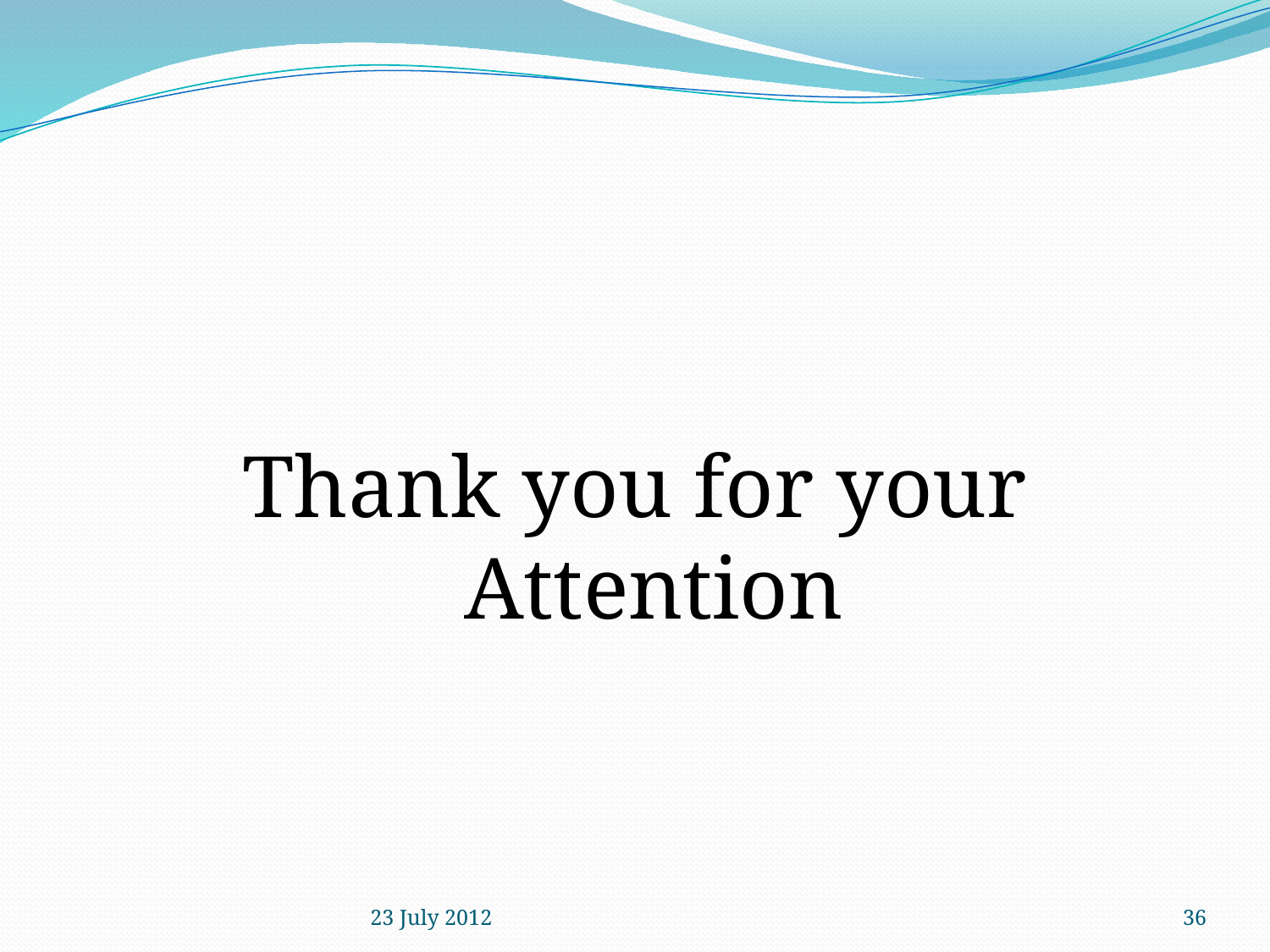

Thank you for your Attention
23 July 2012
36